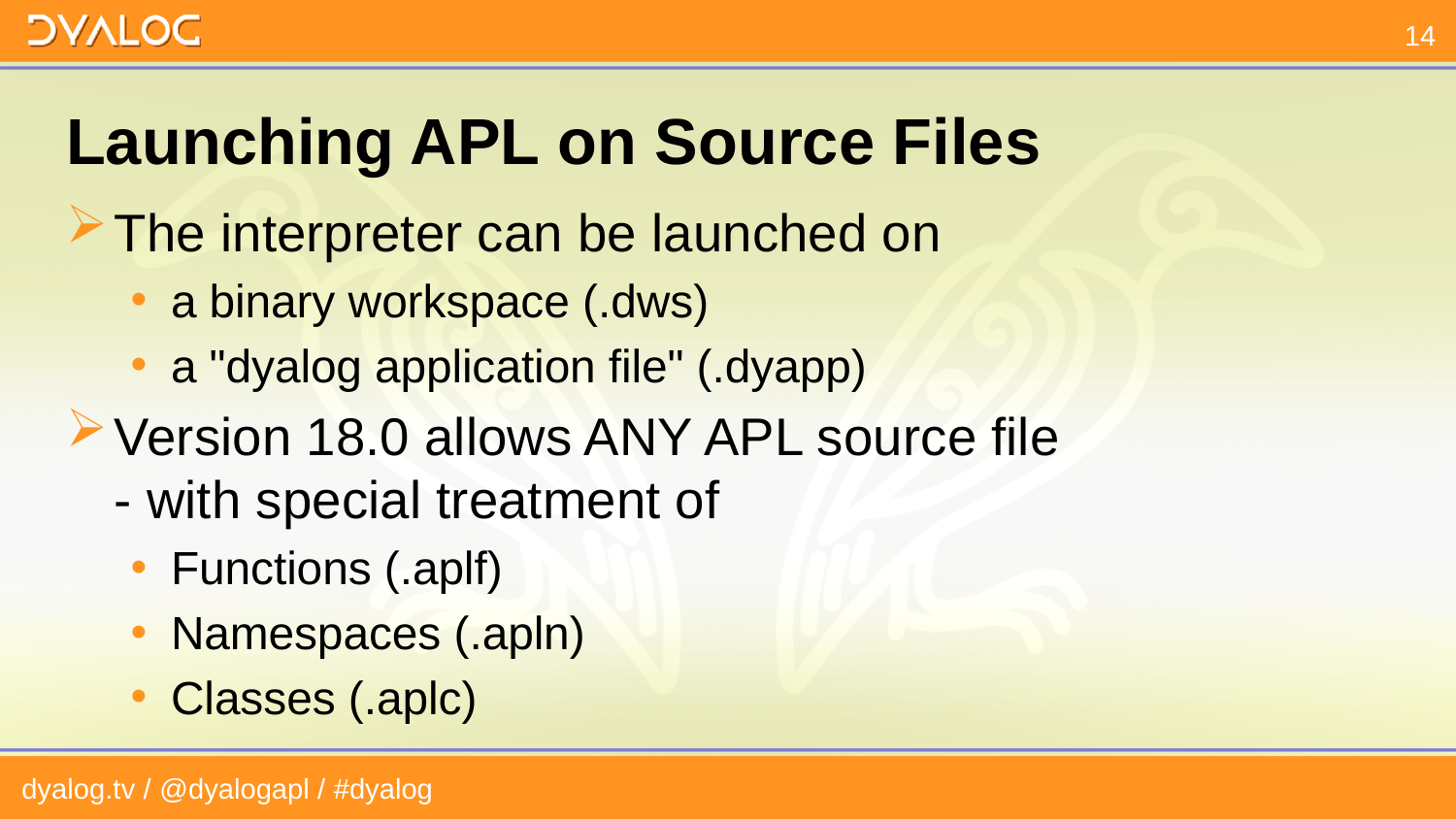

# Launching APL on Source Files
The interpreter can be launched on
a binary workspace (.dws)
a "dyalog application file" (.dyapp)
Version 18.0 allows ANY APL source file
- with special treatment of
Functions (.aplf)
Namespaces (.apln)
Classes (.aplc)